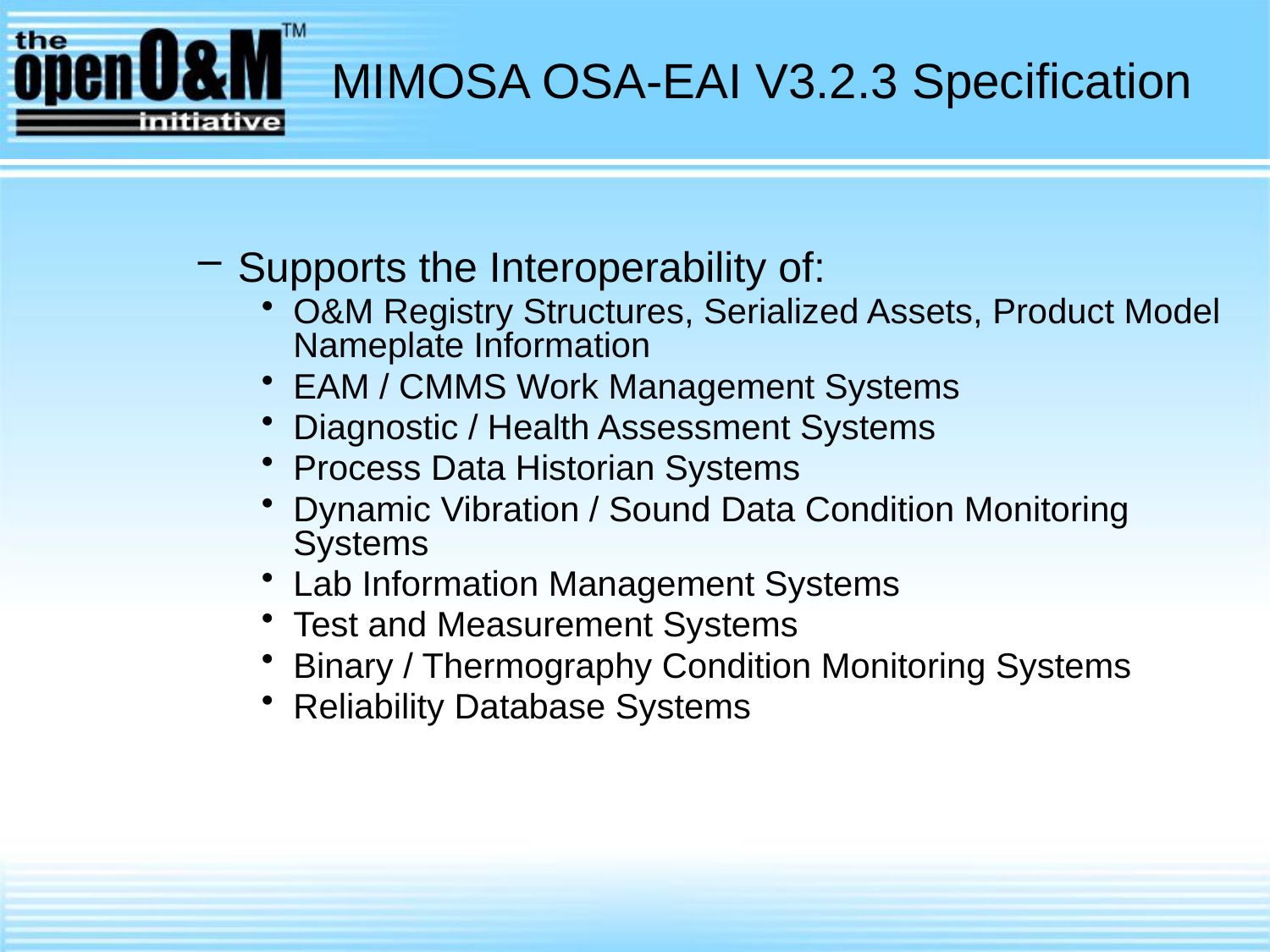

# MIMOSA OSA-EAI V3.2.3 Specification
Supports the Interoperability of:
O&M Registry Structures, Serialized Assets, Product Model Nameplate Information
EAM / CMMS Work Management Systems
Diagnostic / Health Assessment Systems
Process Data Historian Systems
Dynamic Vibration / Sound Data Condition Monitoring Systems
Lab Information Management Systems
Test and Measurement Systems
Binary / Thermography Condition Monitoring Systems
Reliability Database Systems